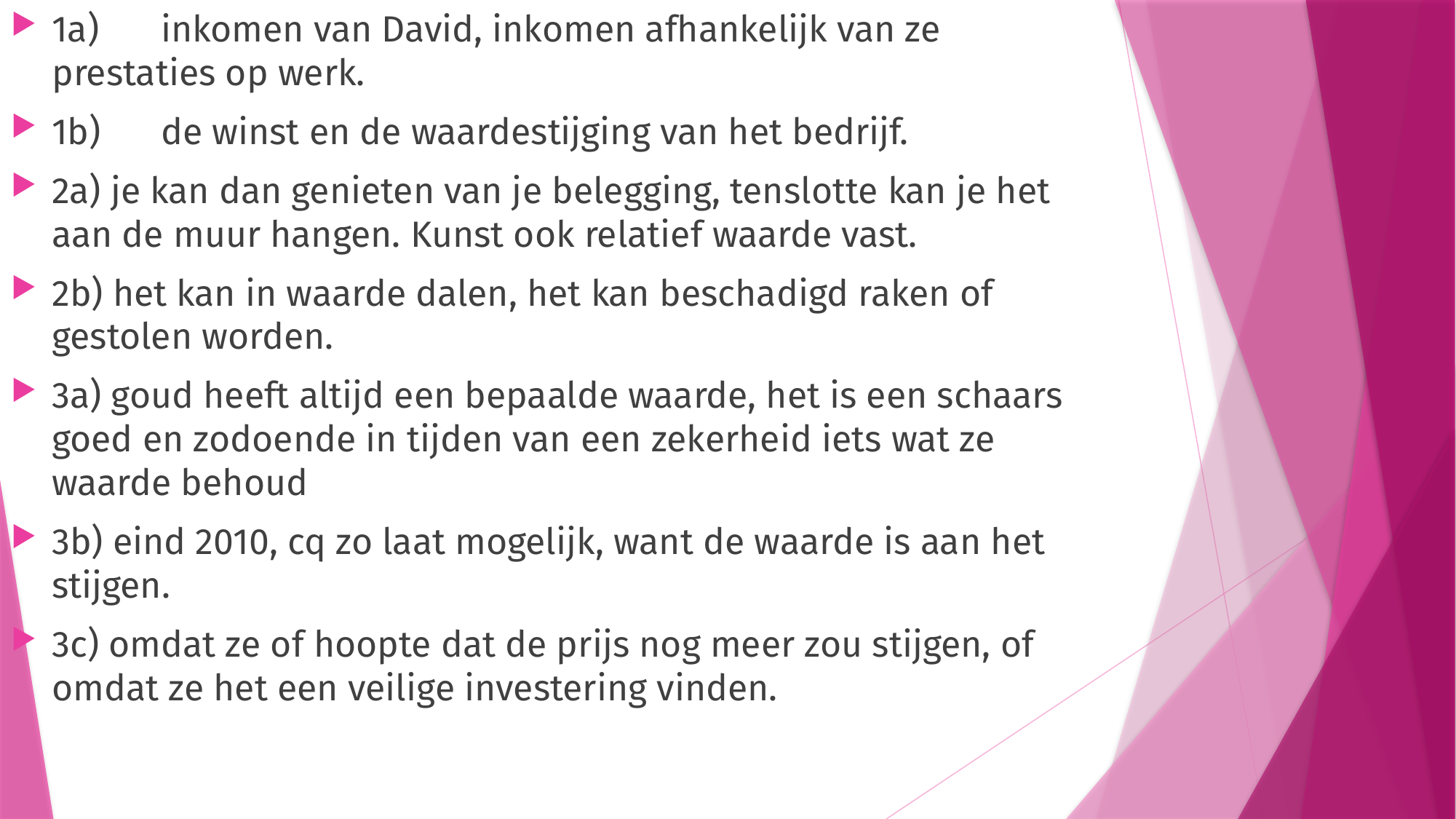

1a)	inkomen van David, inkomen afhankelijk van ze prestaties op werk.
1b)	de winst en de waardestijging van het bedrijf.
2a) je kan dan genieten van je belegging, tenslotte kan je het aan de muur hangen. Kunst ook relatief waarde vast.
2b) het kan in waarde dalen, het kan beschadigd raken of gestolen worden.
3a) goud heeft altijd een bepaalde waarde, het is een schaars goed en zodoende in tijden van een zekerheid iets wat ze waarde behoud
3b) eind 2010, cq zo laat mogelijk, want de waarde is aan het stijgen.
3c) omdat ze of hoopte dat de prijs nog meer zou stijgen, of omdat ze het een veilige investering vinden.